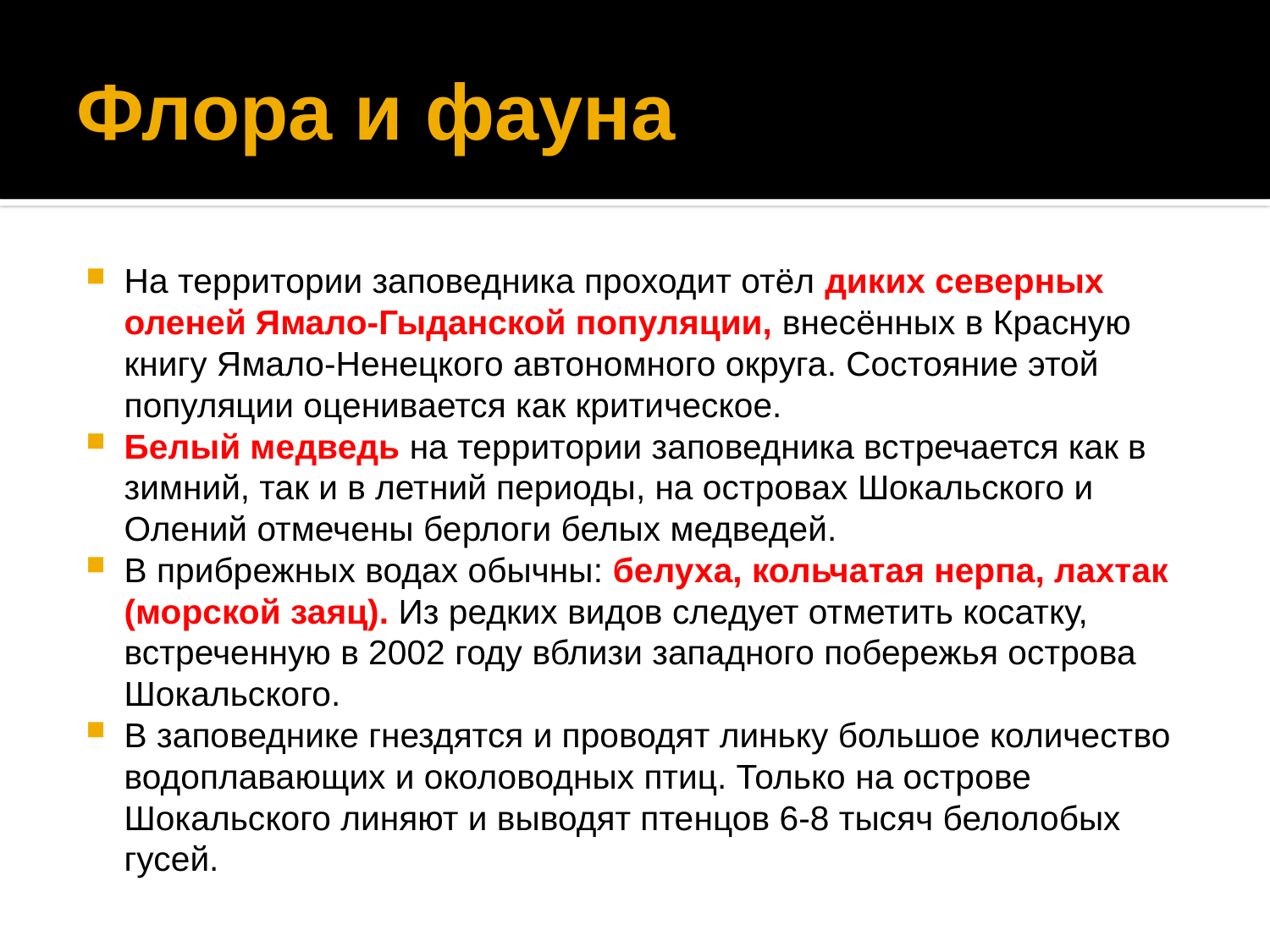

# Флора и фауна
На территории заповедника проходит отёл диких северных оленей Ямало-Гыданской популяции, внесённых в Красную книгу Ямало-Ненецкого автономного округа. Состояние этой популяции оценивается как критическое.
Белый медведь на территории заповедника встречается как в зимний, так и в летний периоды, на островах Шокальского и Олений отмечены берлоги белых медведей.
В прибрежных водах обычны: белуха, кольчатая нерпа, лахтак (морской заяц). Из редких видов следует отметить косатку, встреченную в 2002 году вблизи западного побережья острова Шокальского.
В заповеднике гнездятся и проводят линьку большое количество водоплавающих и околоводных птиц. Только на острове Шокальского линяют и выводят птенцов 6-8 тысяч белолобых гусей.